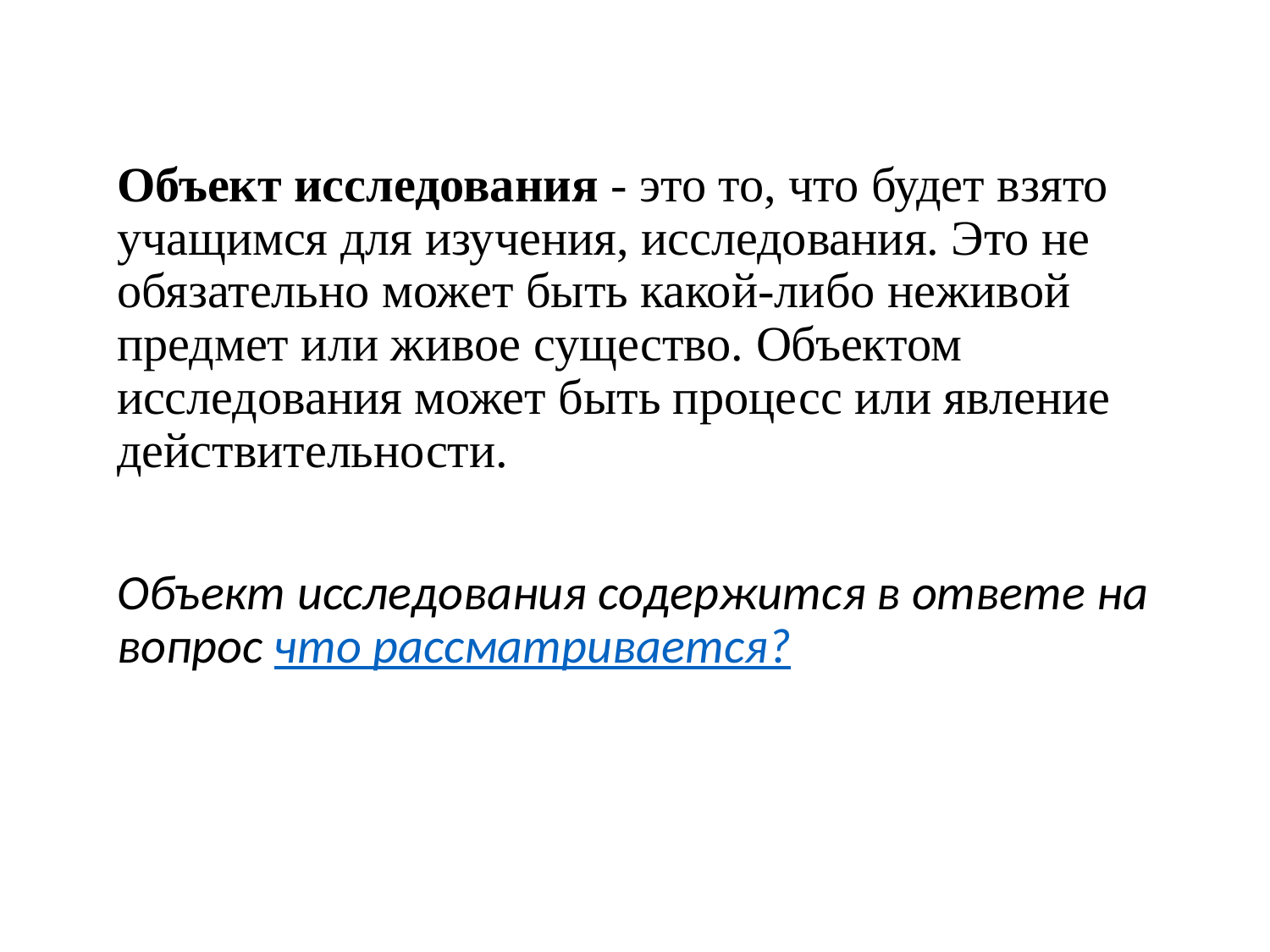

Объект исследования - это то, что будет взято учащимся для изучения, исследования. Это не обязательно может быть какой-либо неживой предмет или живое существо. Объектом исследования может быть процесс или явление действительности.

Объект исследования содержится в ответе на вопрос что рассматривается?